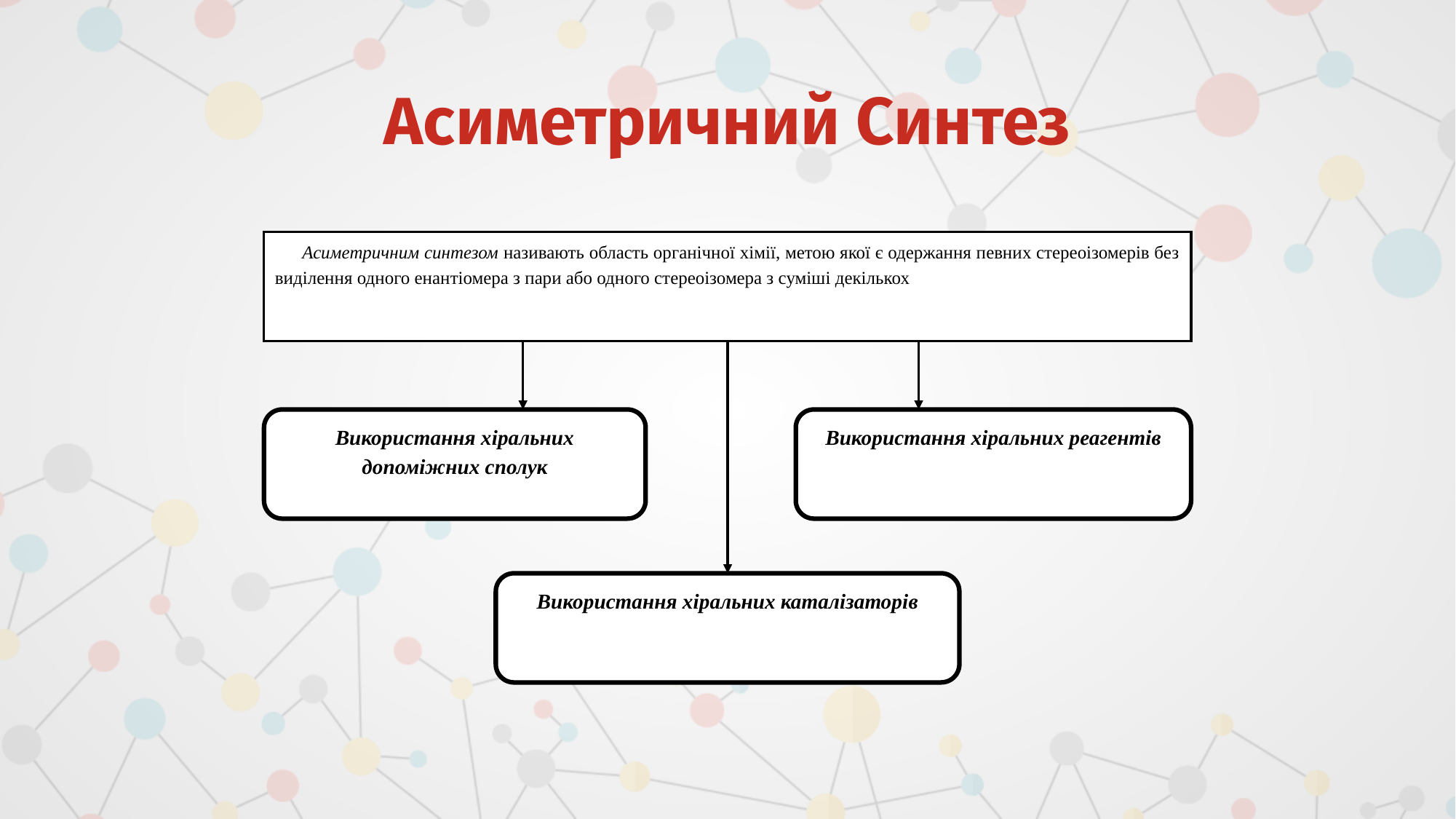

# Асиметричний Синтез
Асиметричним синтезом називають область органічної хімії, метою якої є одержання певних стереоізомерів без виділення одного енантіомера з пари або одного стереоізомера з суміші декількох
Використання хіральних допоміжних сполук
Використання хіральних реагентів
Використання хіральних каталізаторів